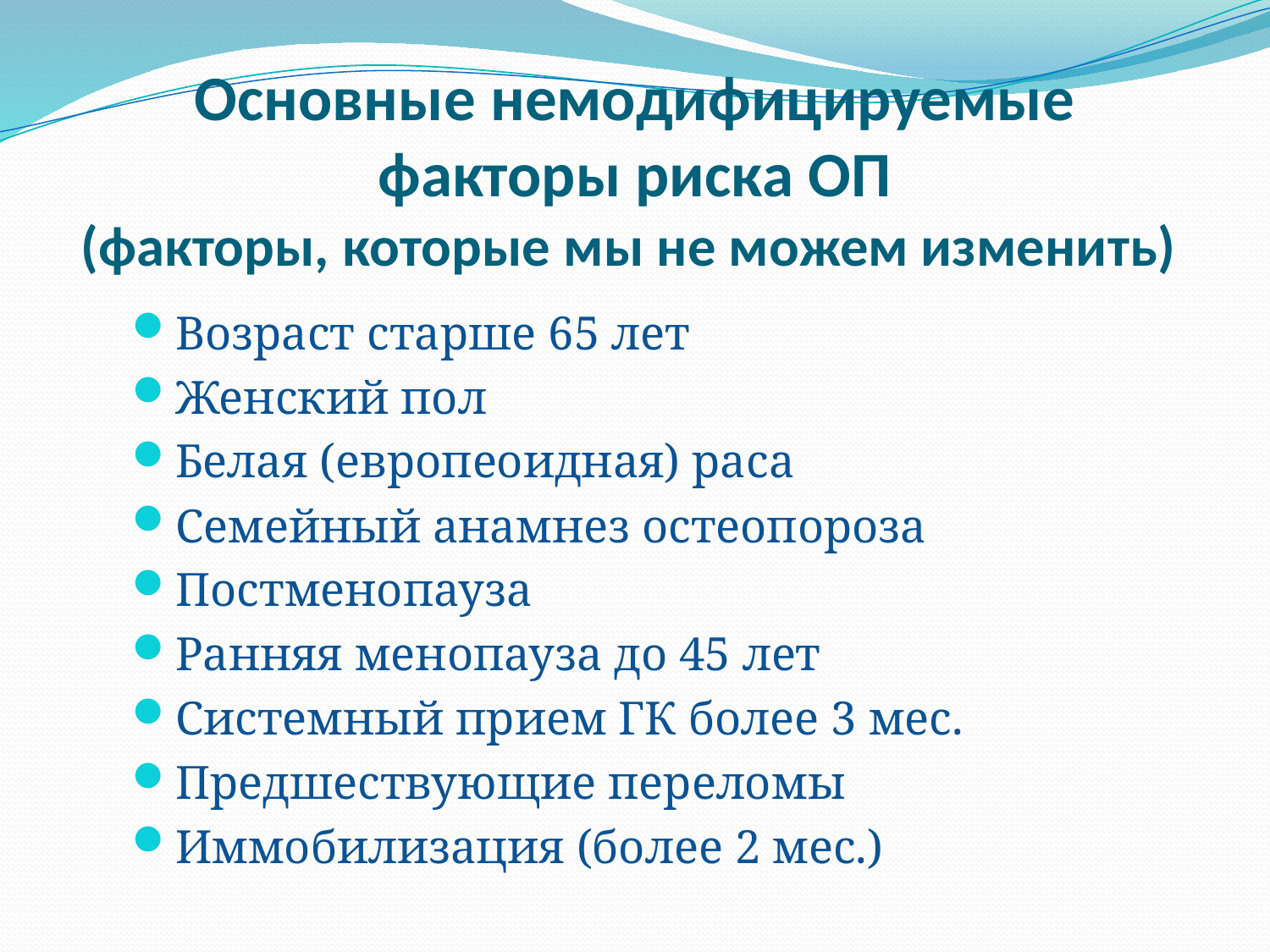

# Основные немодифицируемые факторы риска ОП (факторы, которые мы не можем изменить)
Возраст старше 65 лет
Женский пол
Белая (европеоидная) раса
Семейный анамнез остеопороза
Постменопауза
Ранняя менопауза до 45 лет
Системный прием ГК более 3 мес.
Предшествующие переломы
Иммобилизация (более 2 мес.)